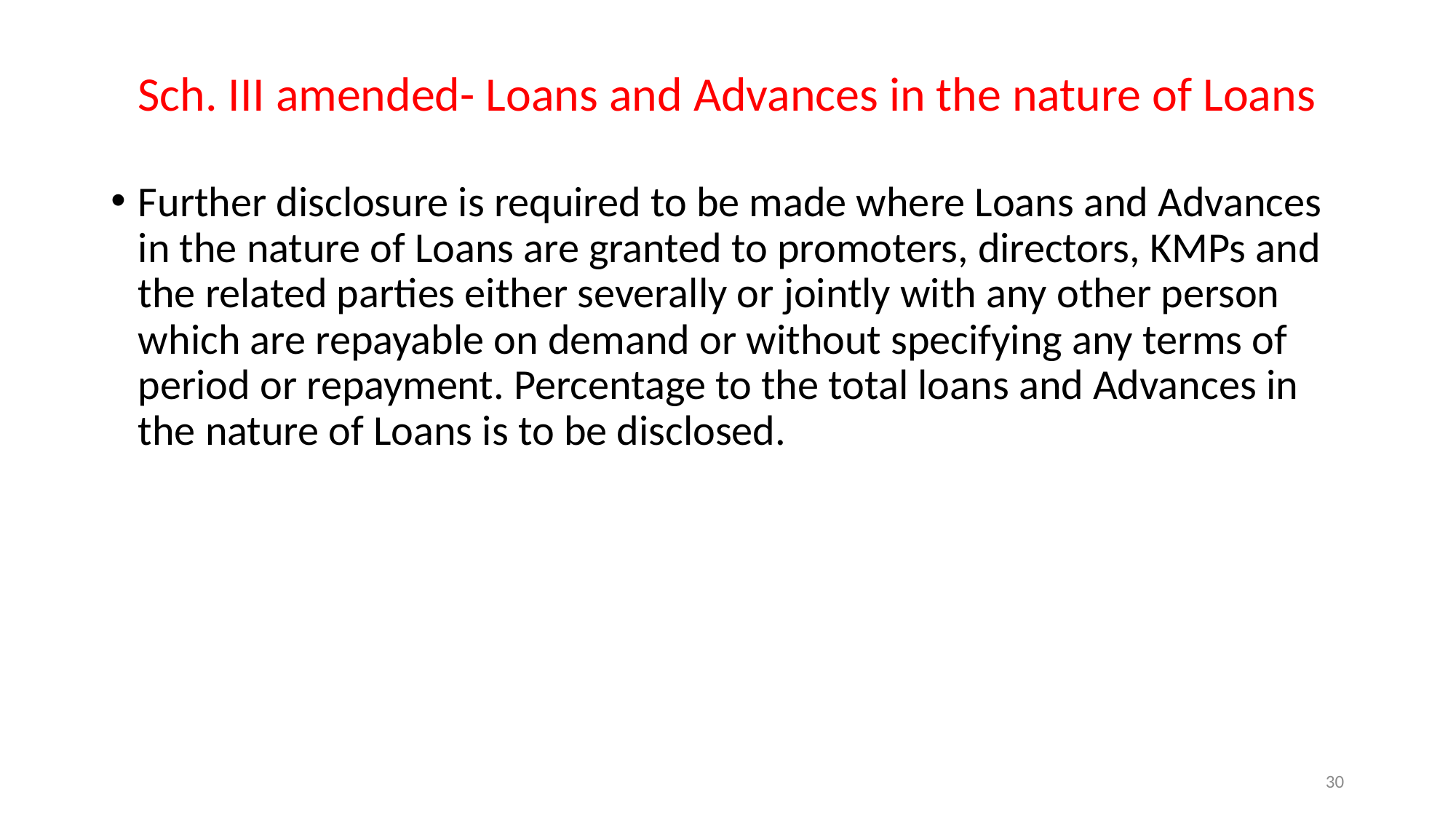

# Sch. III amended- Loans and Advances in the nature of Loans
Further disclosure is required to be made where Loans and Advances in the nature of Loans are granted to promoters, directors, KMPs and the related parties either severally or jointly with any other person which are repayable on demand or without specifying any terms of period or repayment. Percentage to the total loans and Advances in the nature of Loans is to be disclosed.

30